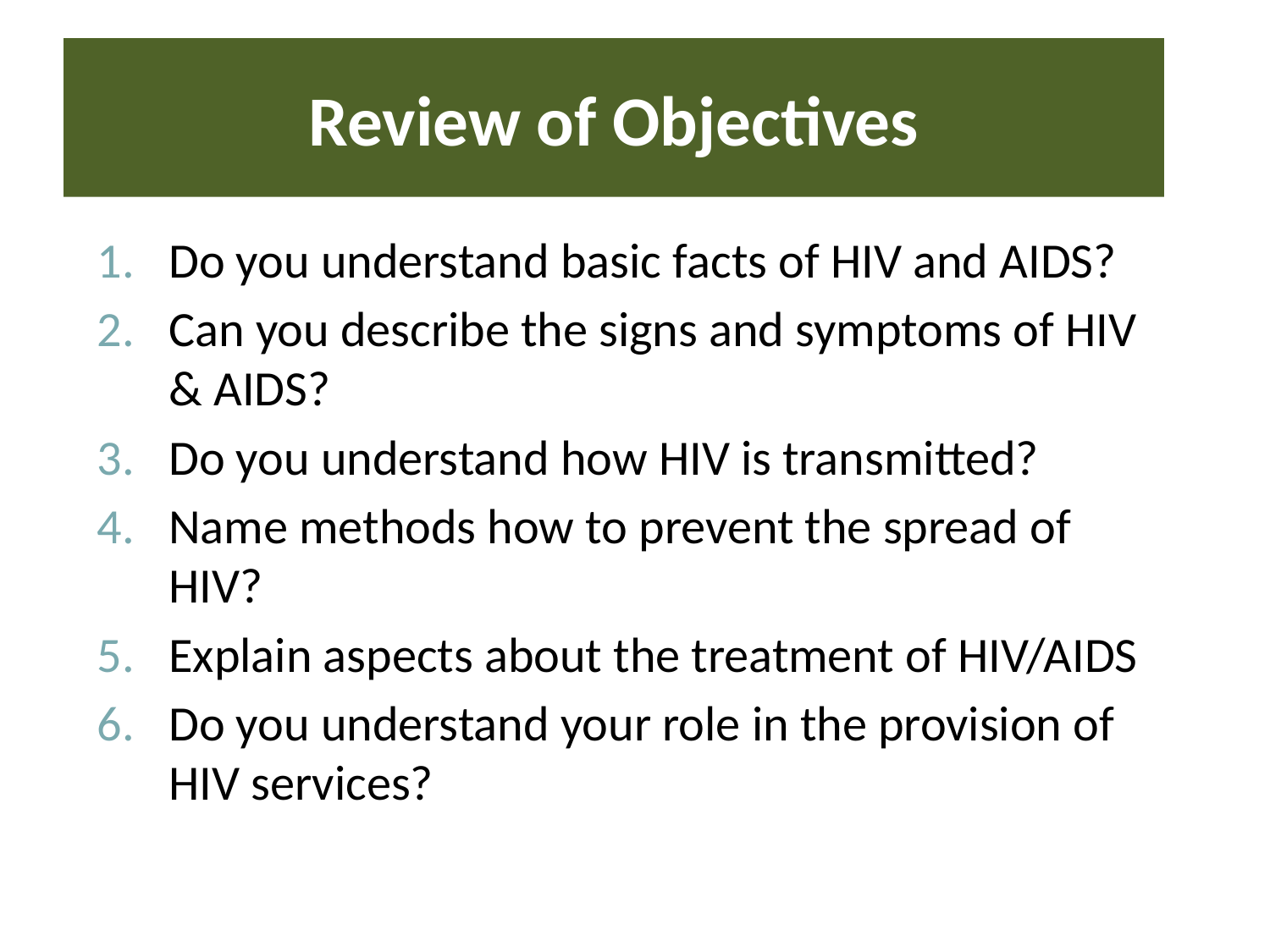

# Review of Objectives
Do you understand basic facts of HIV and AIDS?
Can you describe the signs and symptoms of HIV & AIDS?
Do you understand how HIV is transmitted?
Name methods how to prevent the spread of HIV?
Explain aspects about the treatment of HIV/AIDS
Do you understand your role in the provision of HIV services?